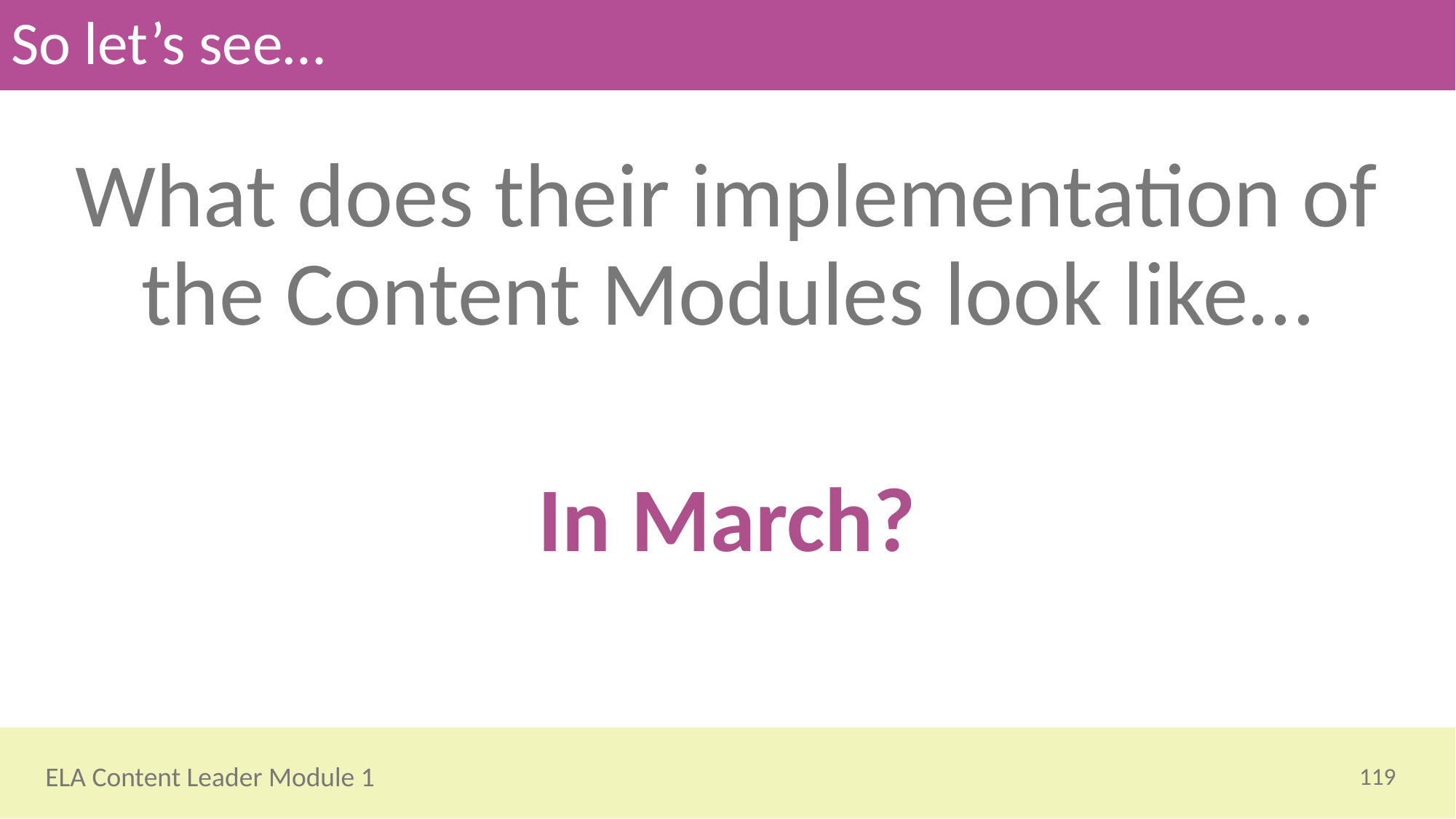

# So let’s see…
What does their implementation of the Content Modules look like…

In March?
119